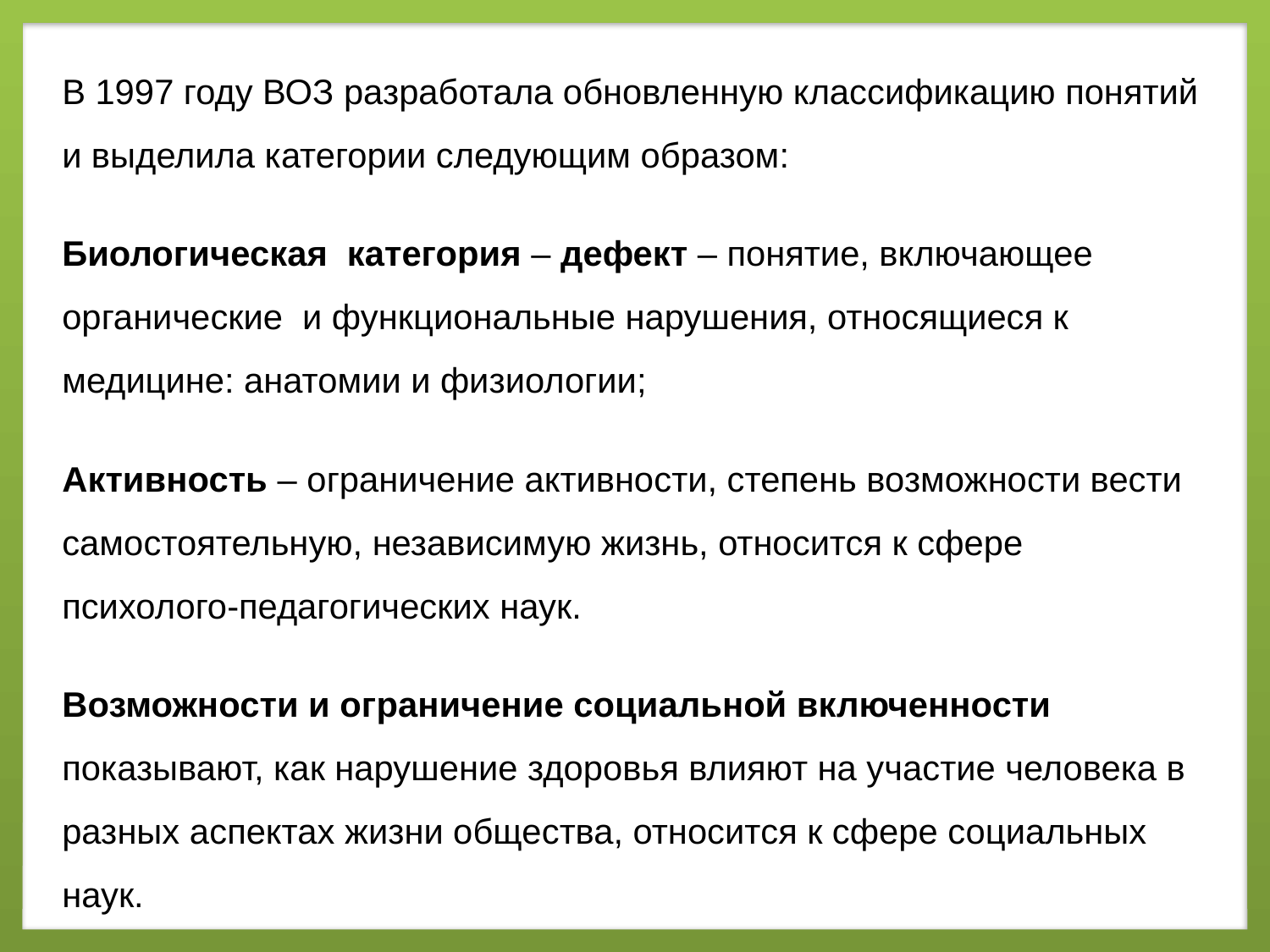

В 1997 году ВОЗ разработала обновленную классификацию понятий и выделила категории следующим образом:

Биологическая  категория – дефект – понятие, включающее органические  и функциональные нарушения, относящиеся к медицине: анатомии и физиологии;

Активность – ограничение активности, степень возможности вести самостоятельную, независимую жизнь, относится к сфере психолого-педагогических наук.

Возможности и ограничение социальной включенности показывают, как нарушение здоровья влияют на участие человека в разных аспектах жизни общества, относится к сфере социальных наук.